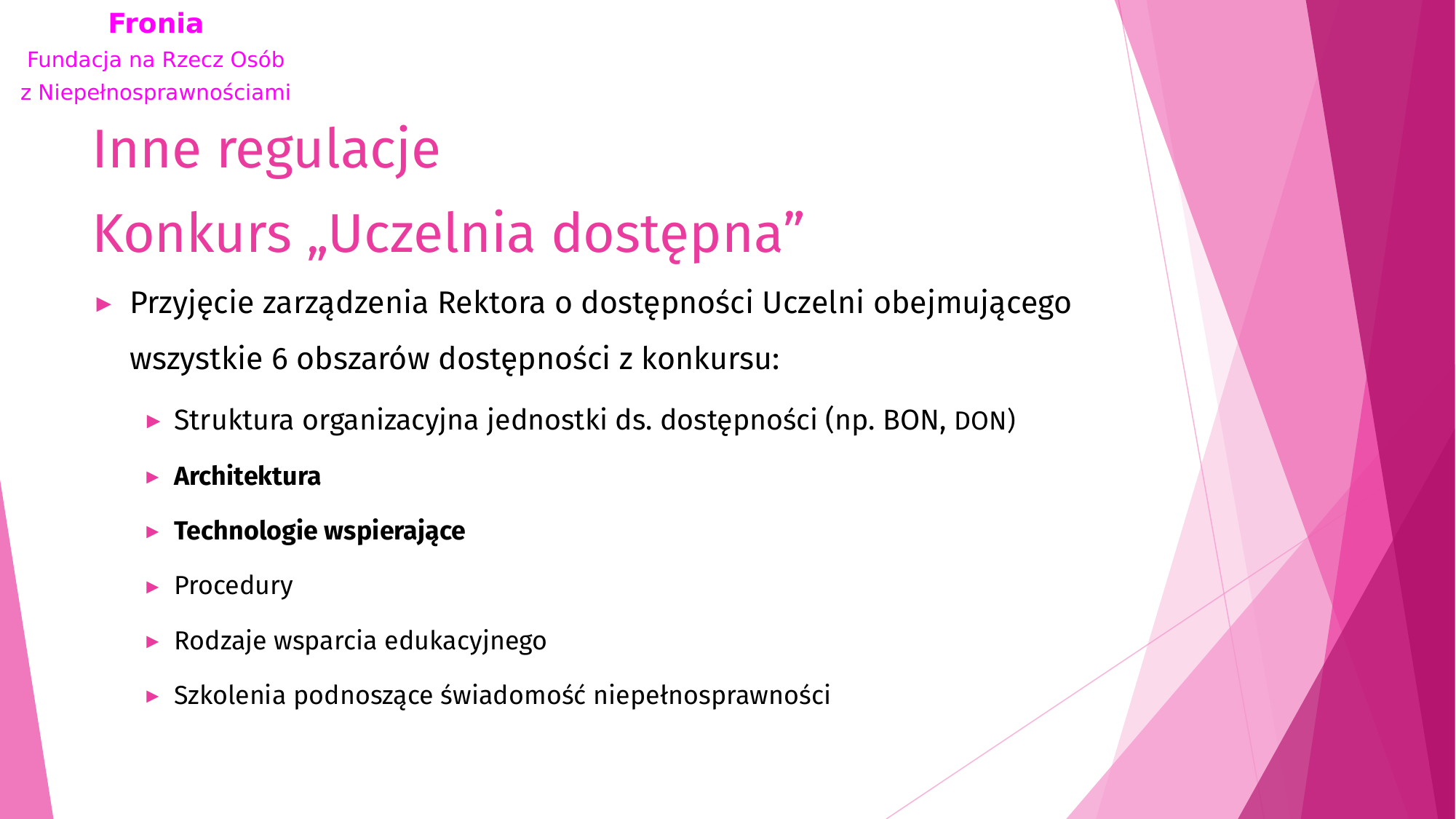

# Inne regulacje Konkurs „Uczelnia dostępna”
Przyjęcie zarządzenia Rektora o dostępności Uczelni obejmującego wszystkie 6 obszarów dostępności z konkursu:
Struktura organizacyjna jednostki ds. dostępności (np. BON, DON)
Architektura
Technologie wspierające
Procedury
Rodzaje wsparcia edukacyjnego
Szkolenia podnoszące świadomość niepełnosprawności